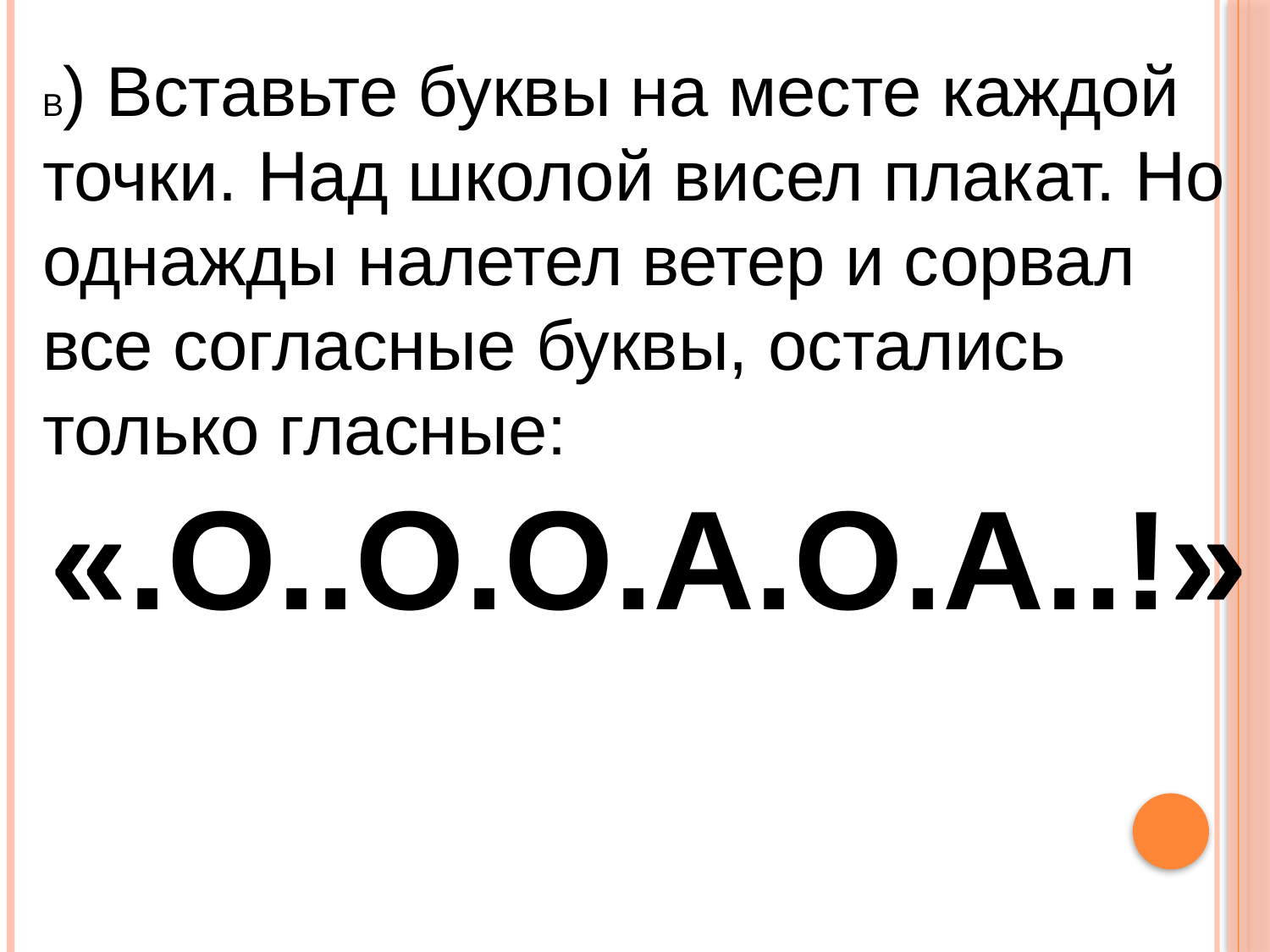

#
В) Вставьте буквы на месте каждой точки. Над школой висел плакат. Но однажды налетел ветер и сорвал все согласные буквы, остались только гласные:
«.О..О.О.А.О.А..!»